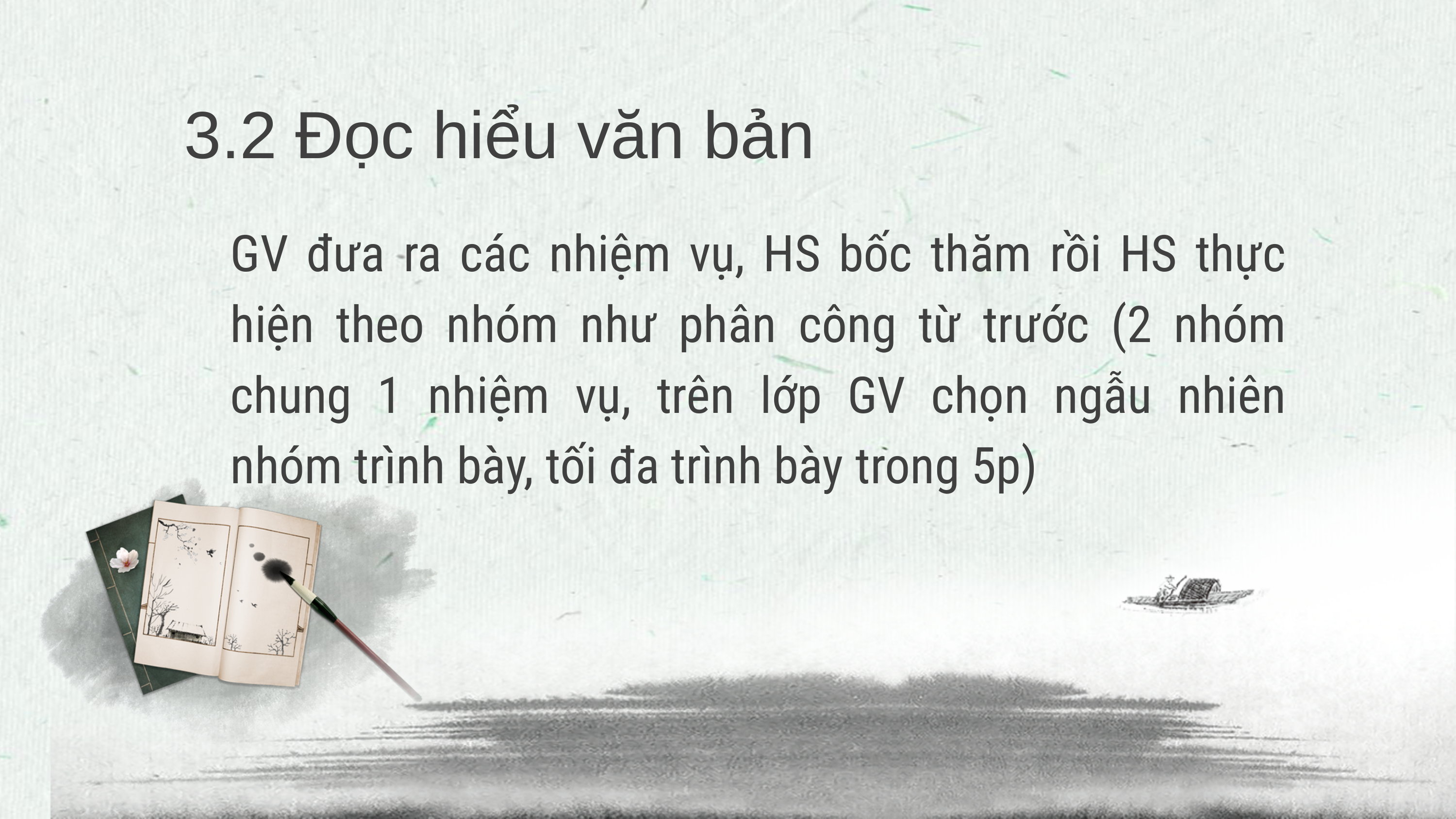

3.2 Đọc hiểu văn bản

GV đưa ra các nhiệm vụ, HS bốc thăm rồi HS thực hiện theo nhóm như phân công từ trước (2 nhóm chung 1 nhiệm vụ, trên lớp GV chọn ngẫu nhiên nhóm trình bày, tối đa trình bày trong 5p)